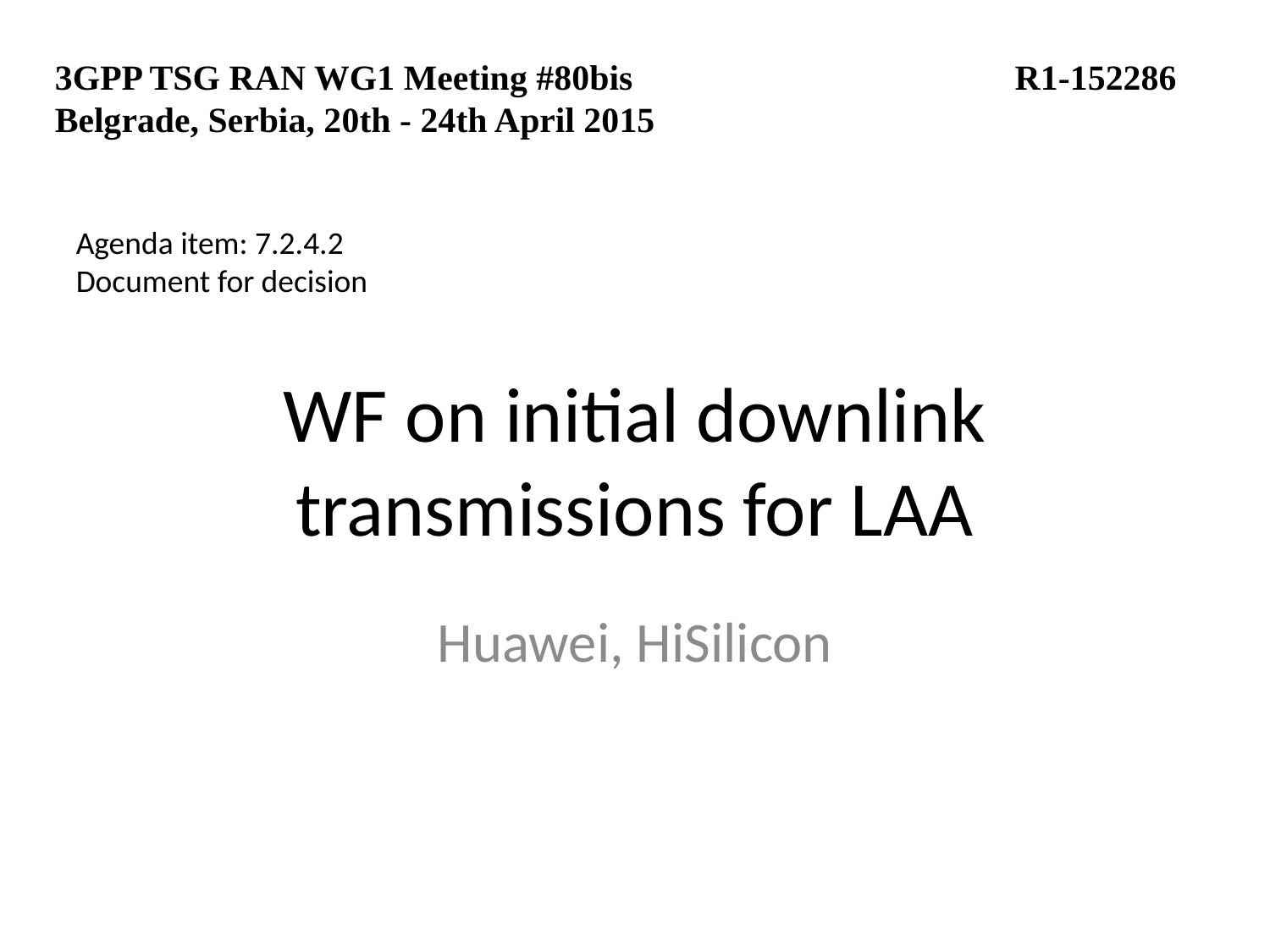

3GPP TSG RAN WG1 Meeting #80bis			        R1-152286
Belgrade, Serbia, 20th - 24th April 2015
Agenda item: 7.2.4.2
Document for decision
# WF on initial downlink transmissions for LAA
Huawei, HiSilicon